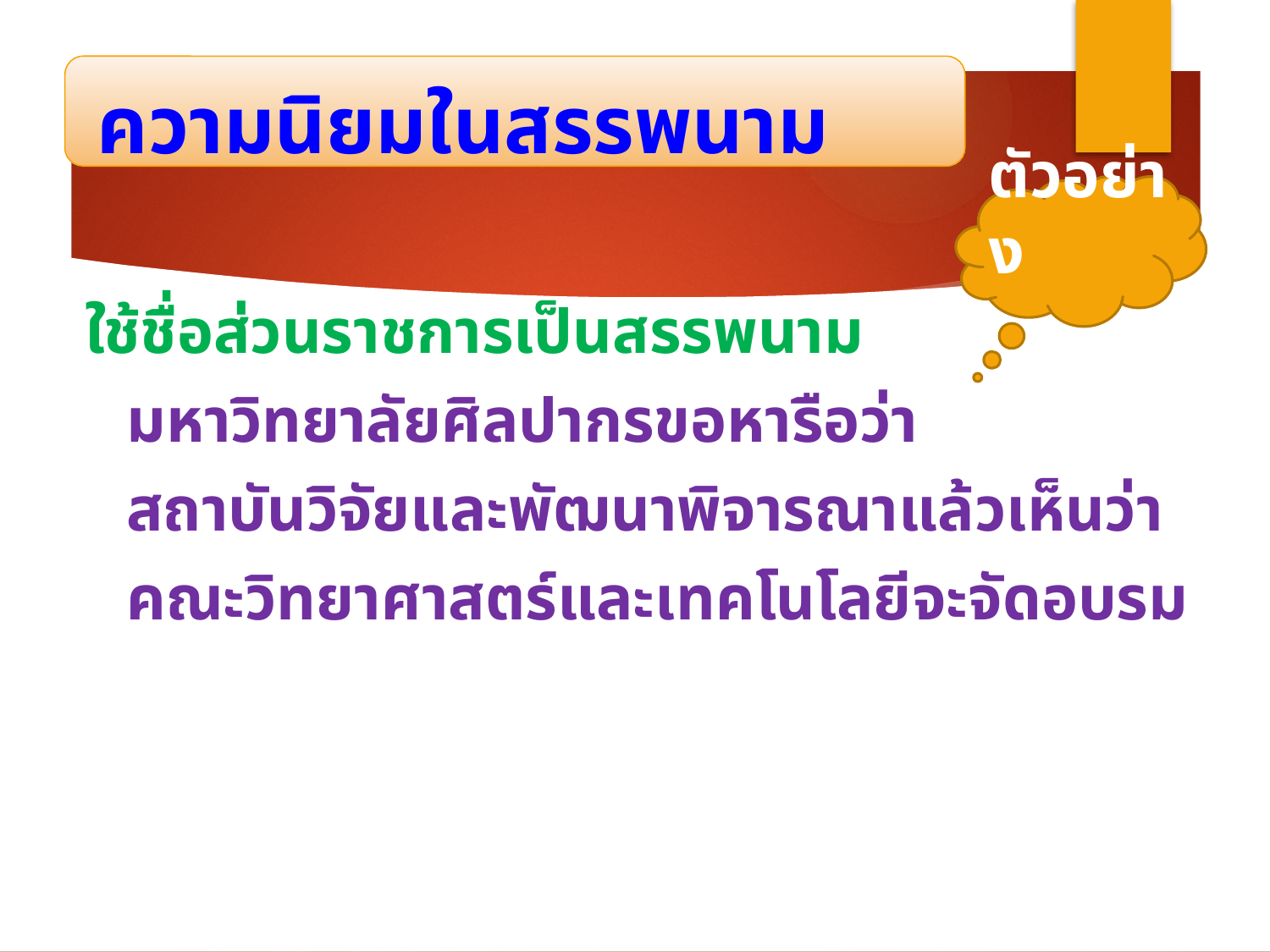

ความนิยมในสรรพนาม

ตัวอย่าง
ใช้ชื่อส่วนราชการเป็นสรรพนาม
		มหาวิทยาลัยศิลปากรขอหารือว่า
		สถาบันวิจัยและพัฒนาพิจารณาแล้วเห็นว่า
		คณะวิทยาศาสตร์และเทคโนโลยีจะจัดอบรม